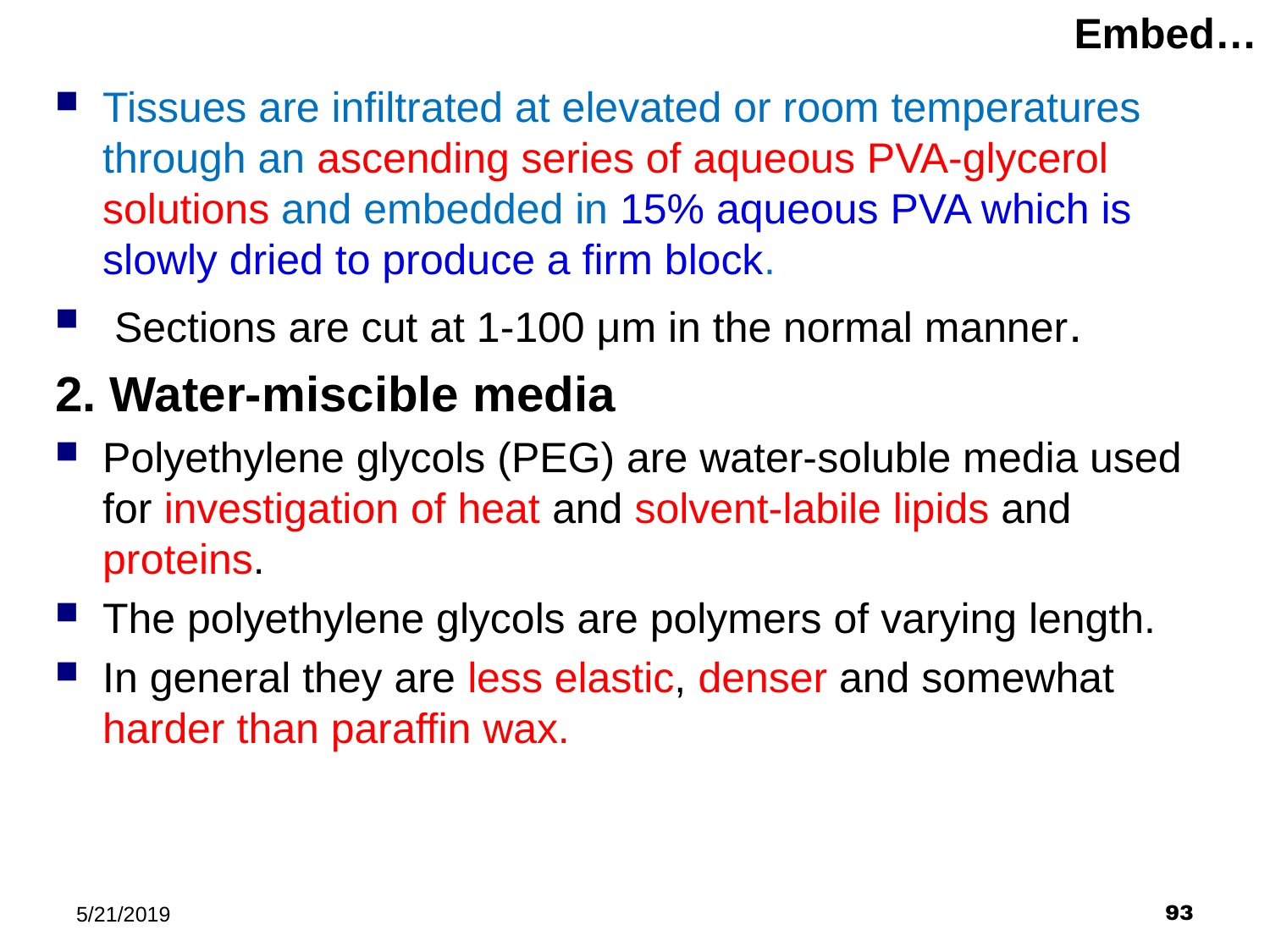

# Embed…
Tissues are infiltrated at elevated or room temperatures through an ascending series of aqueous PVA-glycerol solutions and embedded in 15% aqueous PVA which is slowly dried to produce a firm block.
 Sections are cut at 1-100 μm in the normal manner.
2. Water-miscible media
Polyethylene glycols (PEG) are water-soluble media used for investigation of heat and solvent-labile lipids and proteins.
The polyethylene glycols are polymers of varying length.
In general they are less elastic, denser and somewhat harder than paraffin wax.

5/21/2019
93